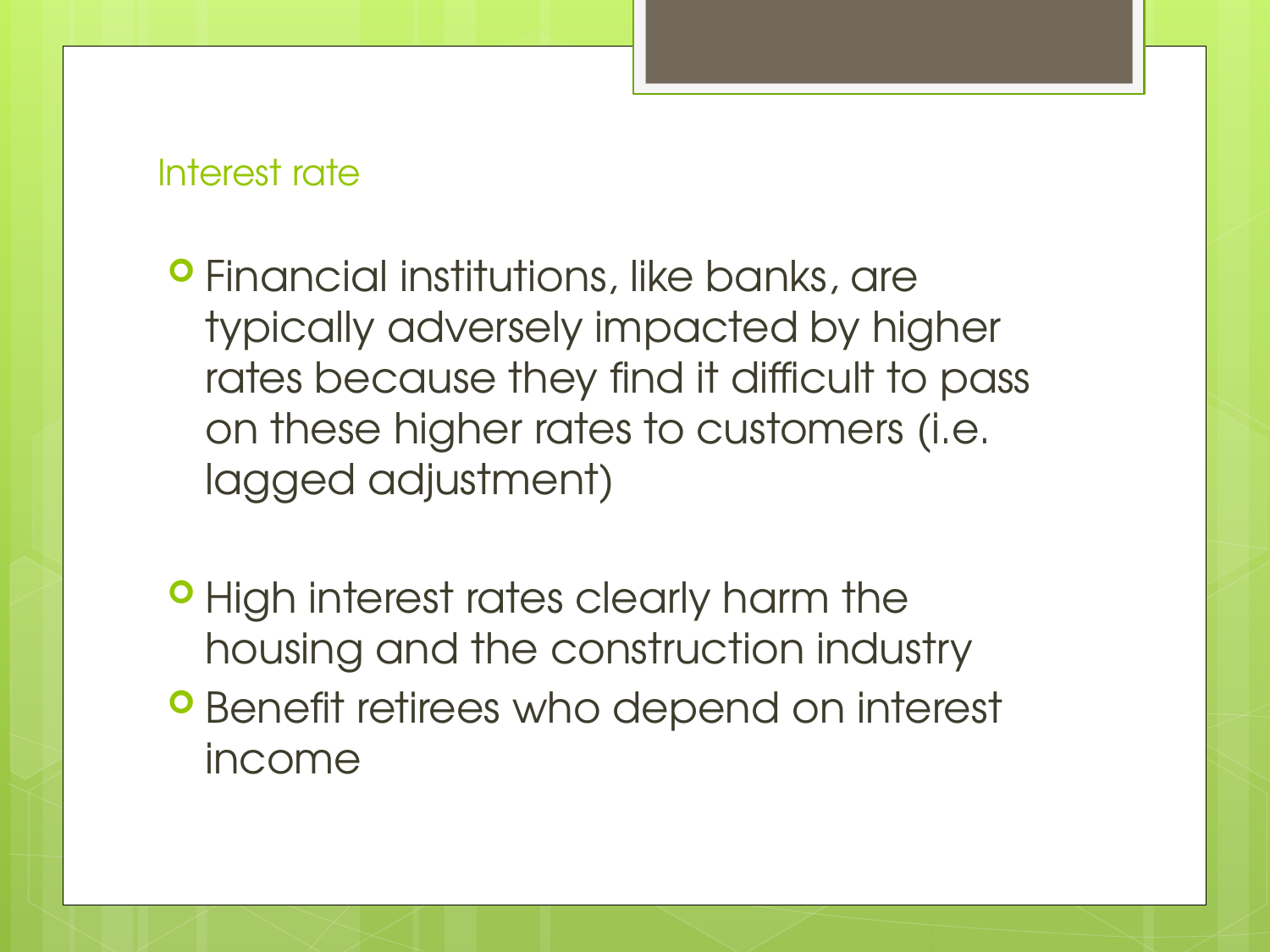

# Interest rate
Financial institutions, like banks, are typically adversely impacted by higher rates because they find it difficult to pass on these higher rates to customers (i.e. lagged adjustment)

High interest rates clearly harm the housing and the construction industry
Benefit retirees who depend on interest income